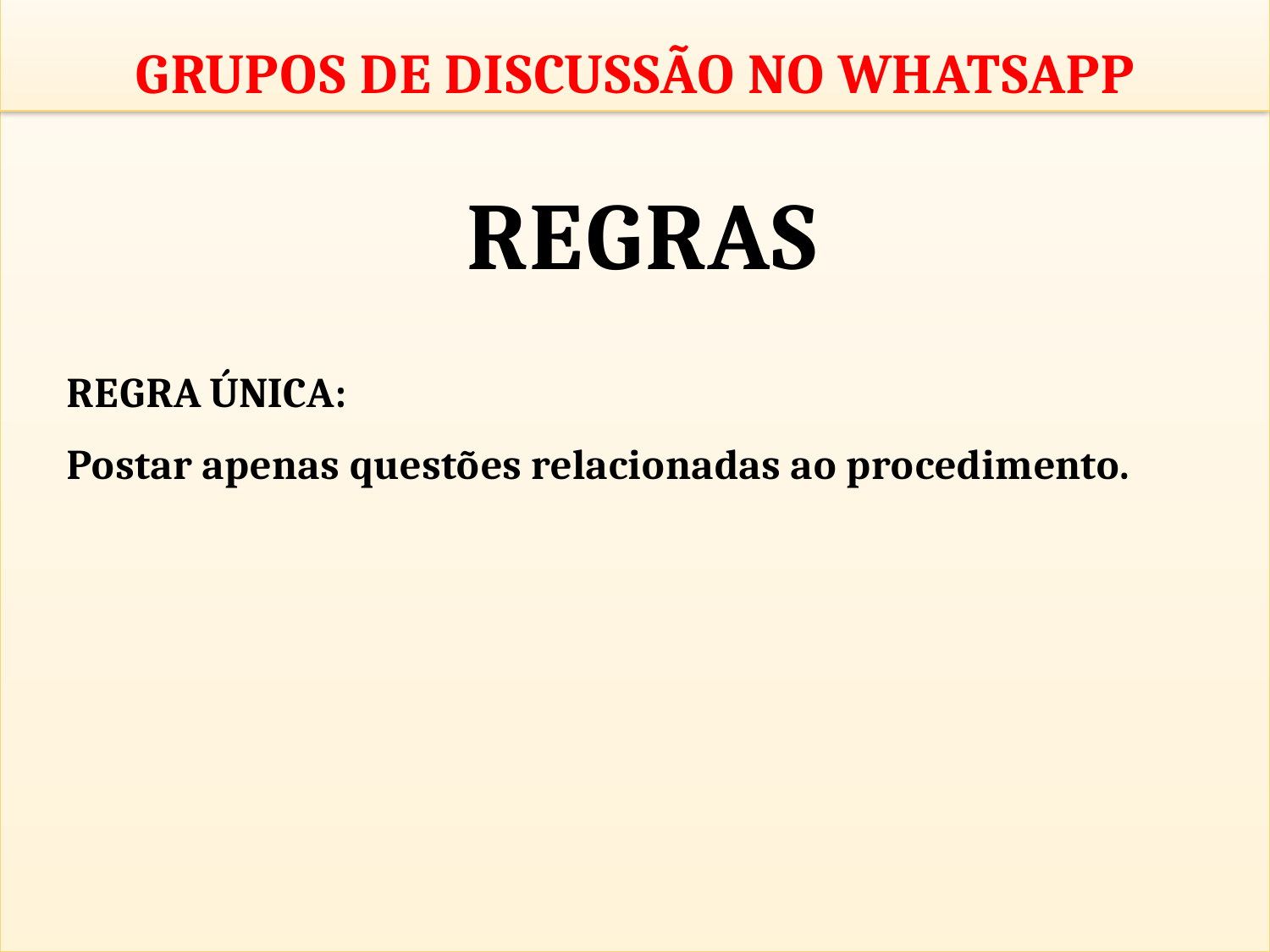

GRUPOS DE DISCUSSÃO NO WHATSAPP

REGRAS
REGRA ÚNICA:
Postar apenas questões relacionadas ao procedimento.